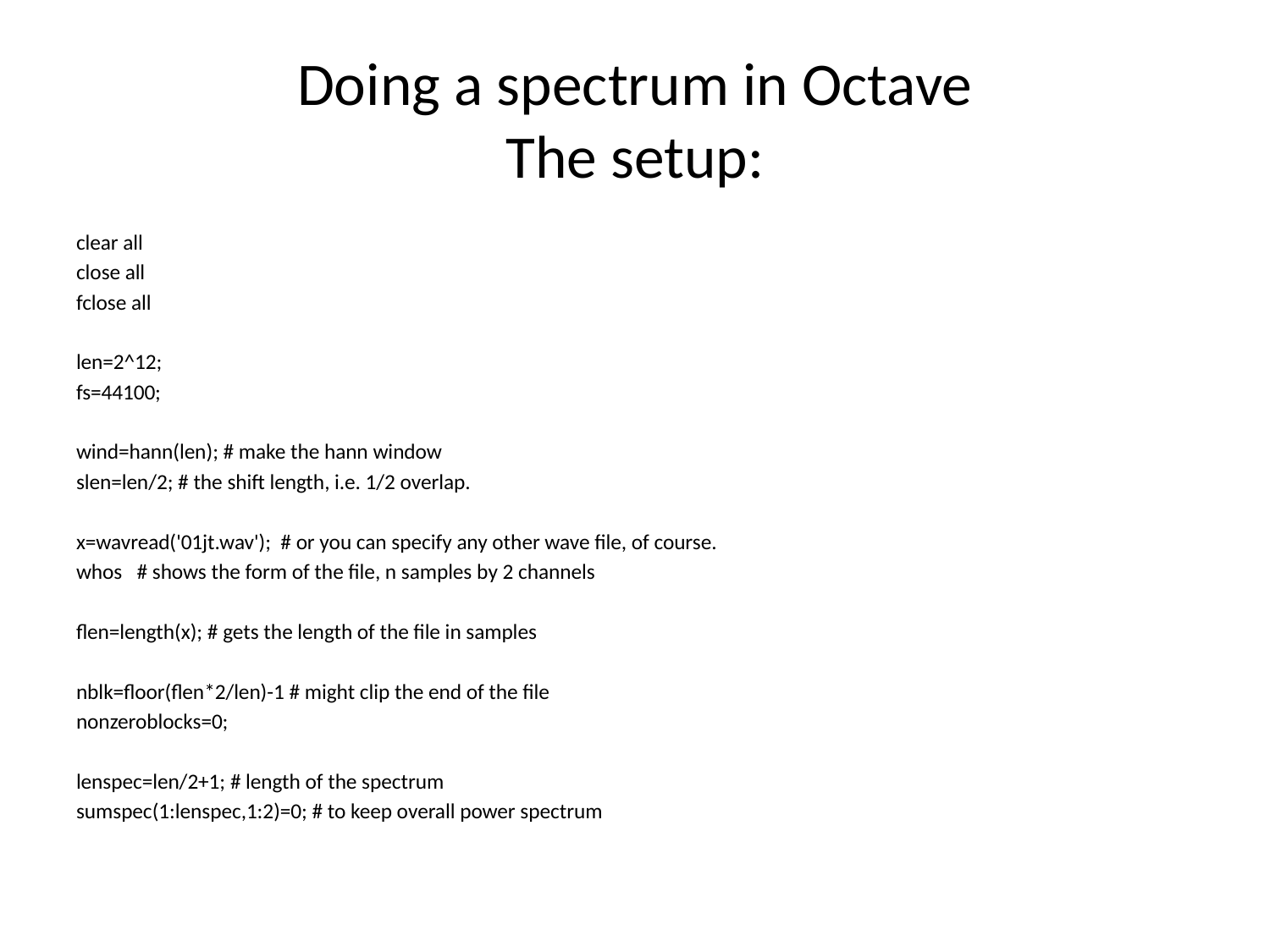

# Doing a spectrum in Octave The setup:
clear all
close all
fclose all

len=2^12;
fs=44100;

wind=hann(len); # make the hann window
slen=len/2; # the shift length, i.e. 1/2 overlap.

x=wavread('01jt.wav');  # or you can specify any other wave file, of course.
whos   # shows the form of the file, n samples by 2 channels

flen=length(x); # gets the length of the file in samples

nblk=floor(flen*2/len)-1 # might clip the end of the file
nonzeroblocks=0;

lenspec=len/2+1; # length of the spectrum
sumspec(1:lenspec,1:2)=0; # to keep overall power spectrum